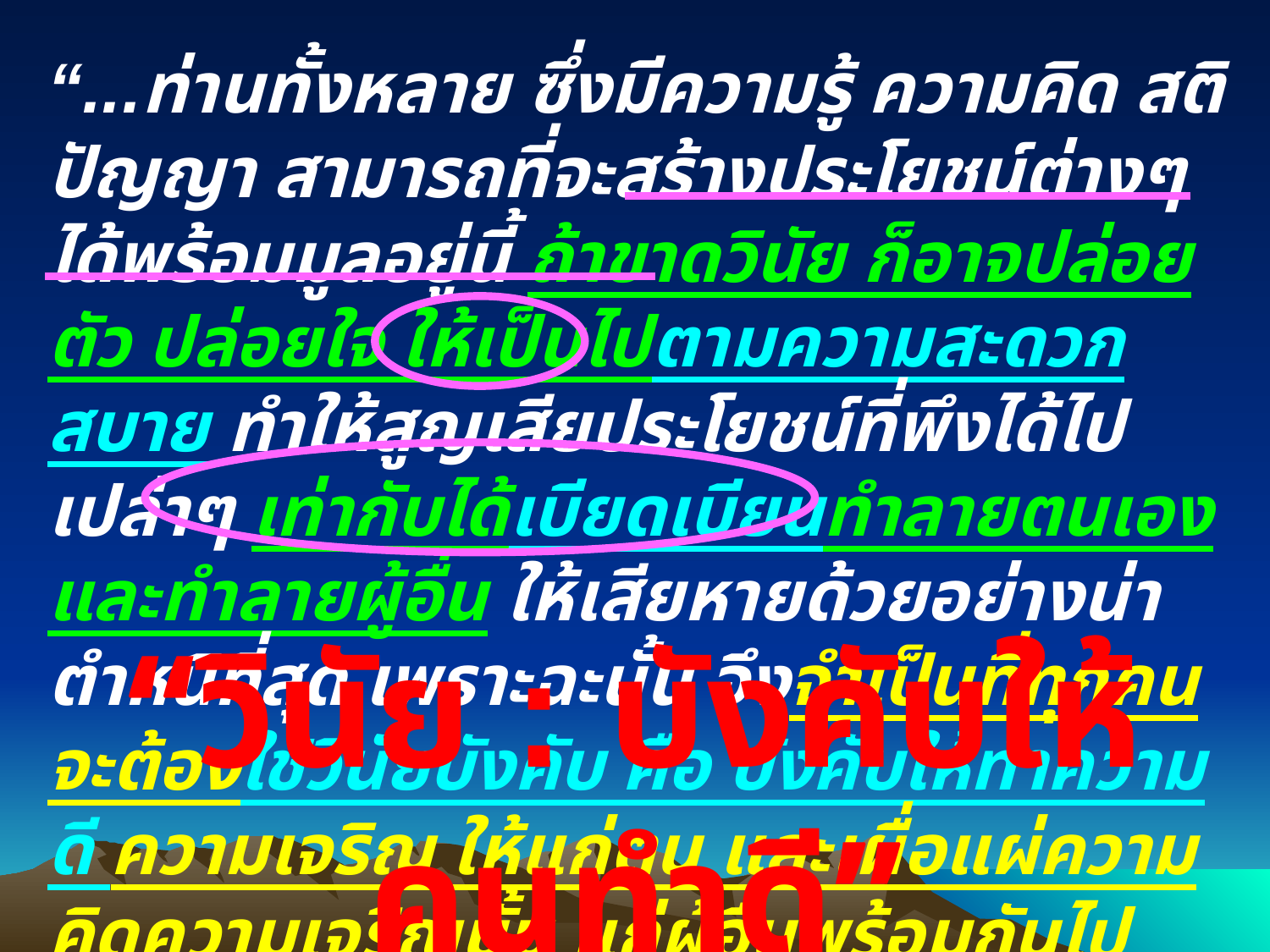

“...ท่านทั้งหลาย ซึ่งมีความรู้ ความคิด สติปัญญา สามารถที่จะสร้างประโยชน์ต่างๆ ได้พร้อมมูลอยู่นี้ ถ้าขาดวินัย ก็อาจปล่อยตัว ปล่อยใจ ให้เป็นไปตามความสะดวกสบาย ทำให้สูญเสียประโยชน์ที่พึงได้ไปเปล่าๆ เท่ากับได้เบียดเบียนทำลายตนเองและทำลายผู้อื่น ให้เสียหายด้วยอย่างน่าตำหนิที่สุด เพราะฉะนั้น จึงจำเป็นที่ทุกคนจะต้องใช้วินัยบังคับ คือ บังคับให้ทำความดี ความเจริญ ให้แก่ตน และเผื่อแผ่ความคิดความเจริญนั้น แก่ผู้อื่นพร้อมกันไปด้วย...”

                            พระบรมราโชวาทพระบาทสมเด็จพระเจ้าอยู่หัว
                                 ในพิธีพระราชทานปริญญาบัตรมหาวิทยาลัยรามคำแหง
                                                   ๒๐ ธันวาคม ๒๕๒๐

“วินัย : บังคับให้คนทำดี”